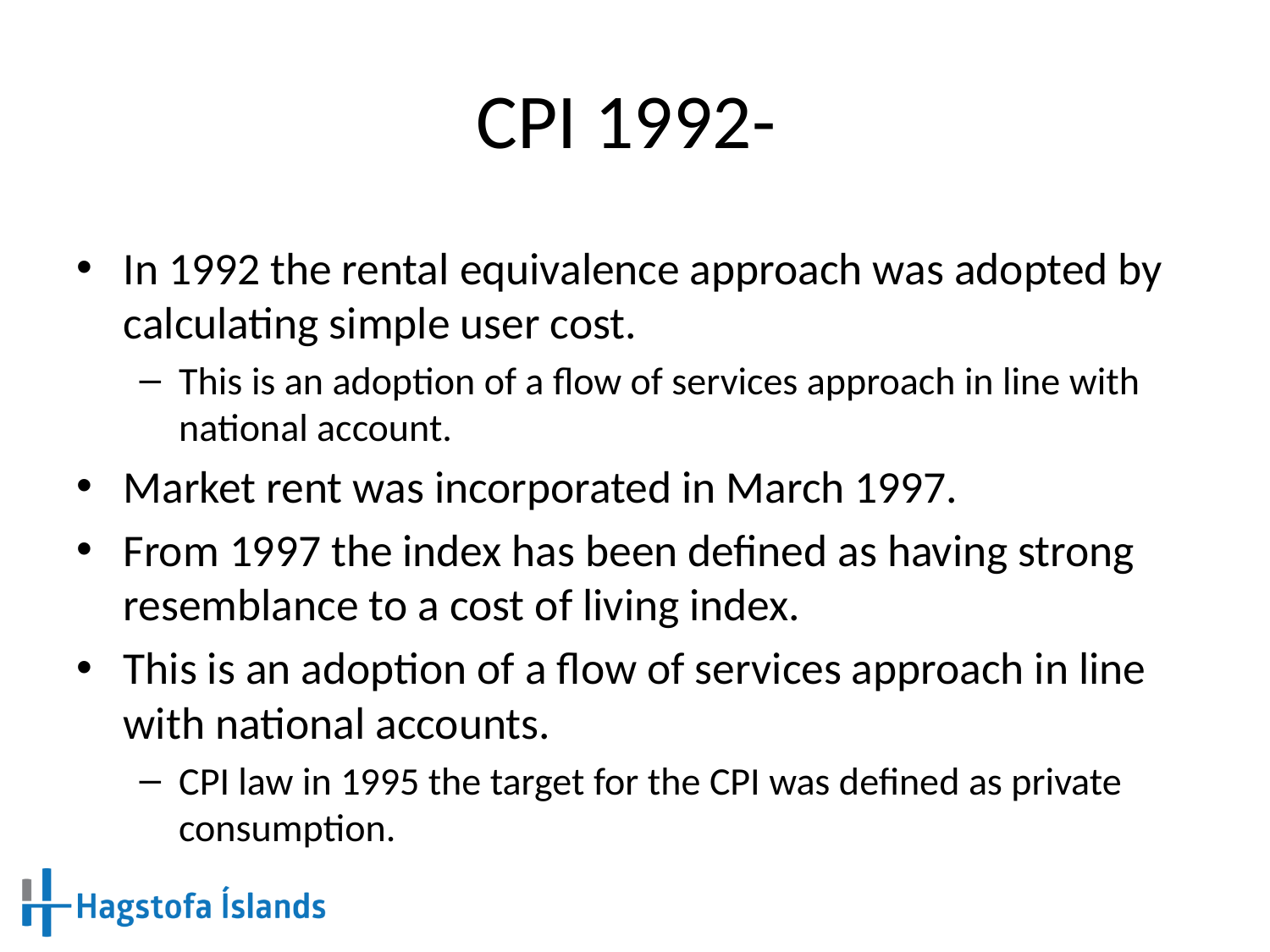

# CPI 1992-
In 1992 the rental equivalence approach was adopted by calculating simple user cost.
This is an adoption of a flow of services approach in line with national account.
Market rent was incorporated in March 1997.
From 1997 the index has been defined as having strong resemblance to a cost of living index.
This is an adoption of a flow of services approach in line with national accounts.
CPI law in 1995 the target for the CPI was defined as private consumption.